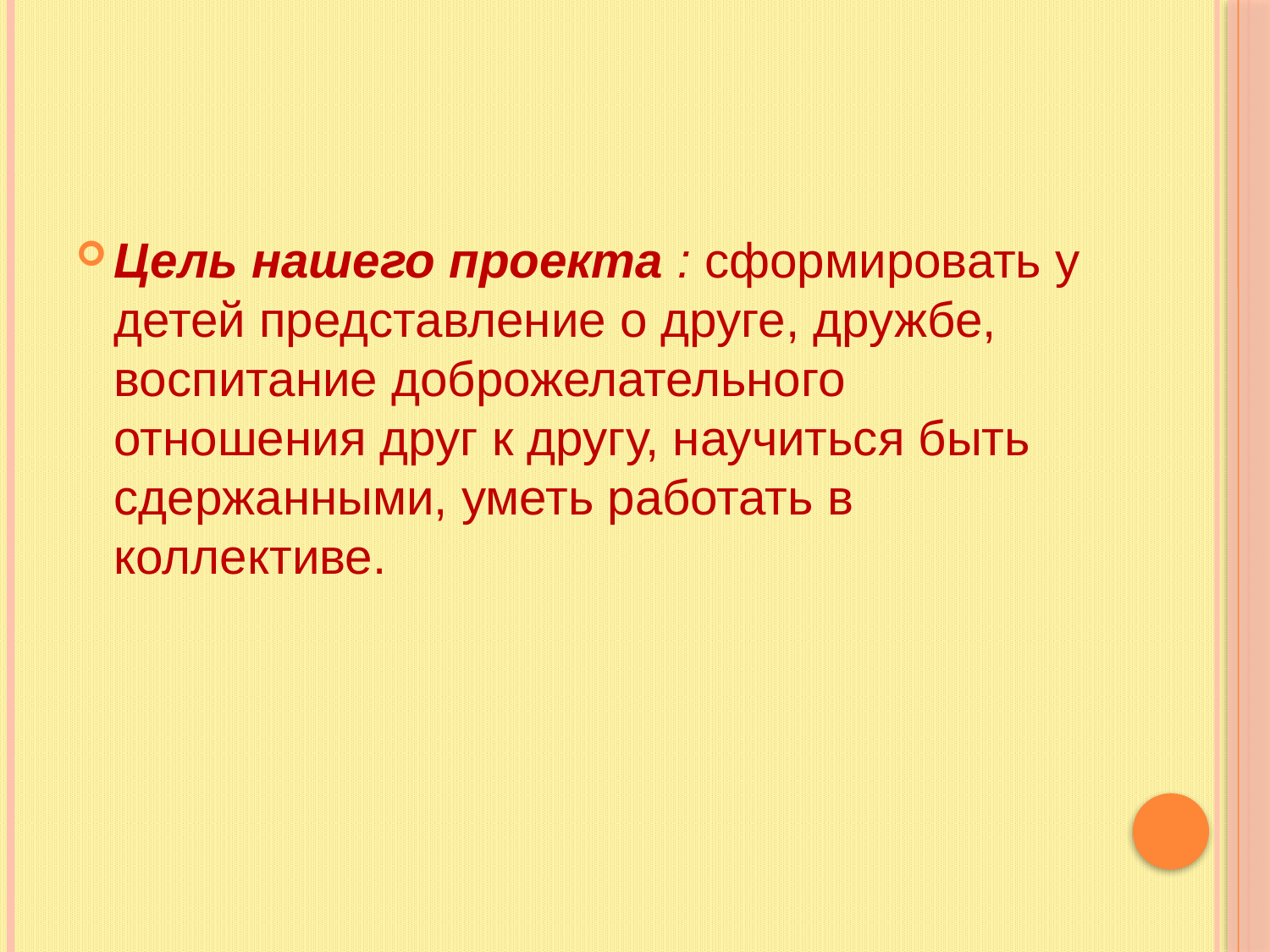

#
Цель нашего проекта : сформировать у детей представление о друге, дружбе, воспитание доброжелательного отношения друг к другу, научиться быть сдержанными, уметь работать в коллективе.